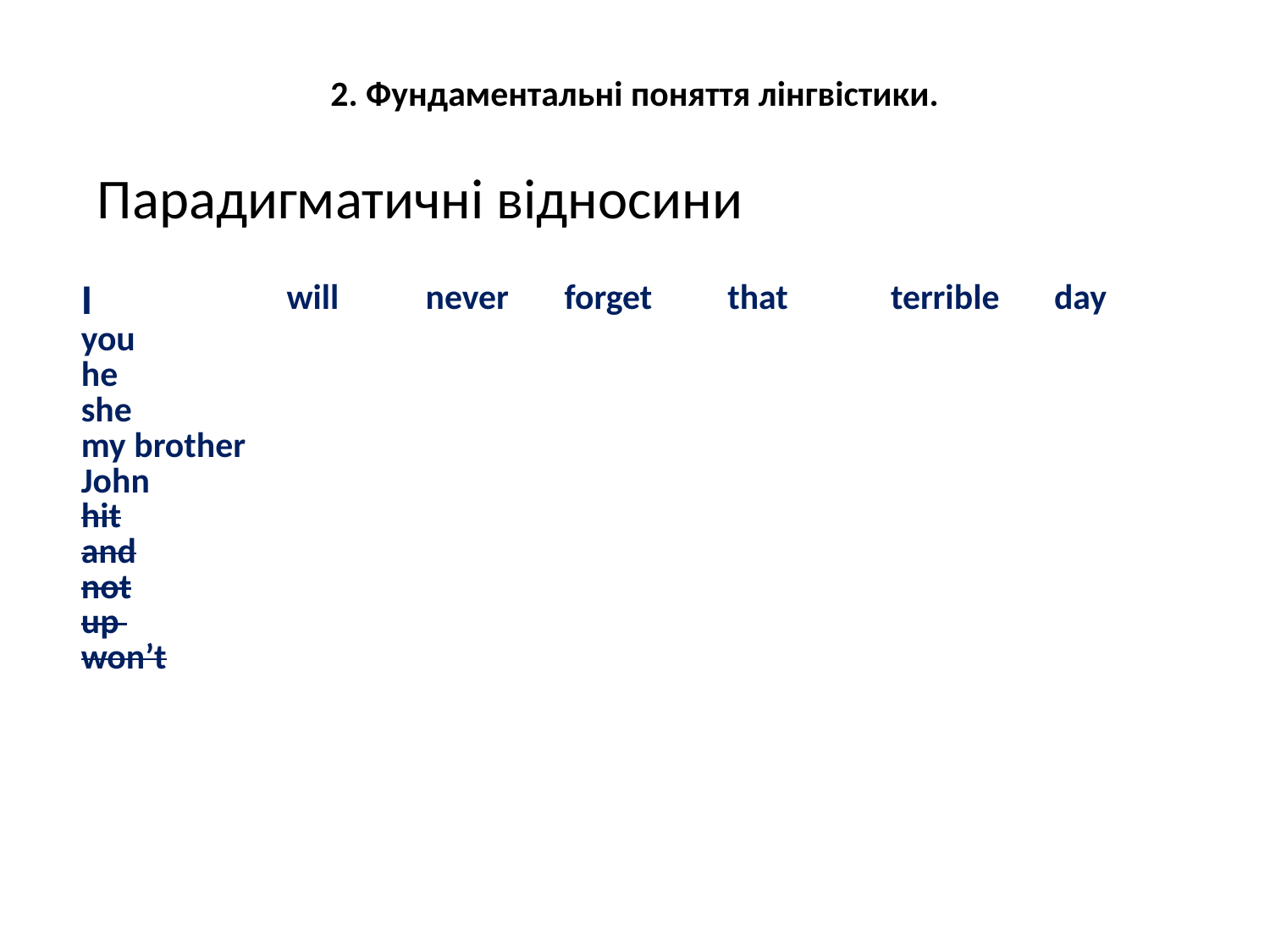

2. Фундаментальні поняття лінгвістики.
Парадигматичні відносини

| I you he she my brother John hit and not up won’t | will | never | forget | that | terrible | day |
| --- | --- | --- | --- | --- | --- | --- |